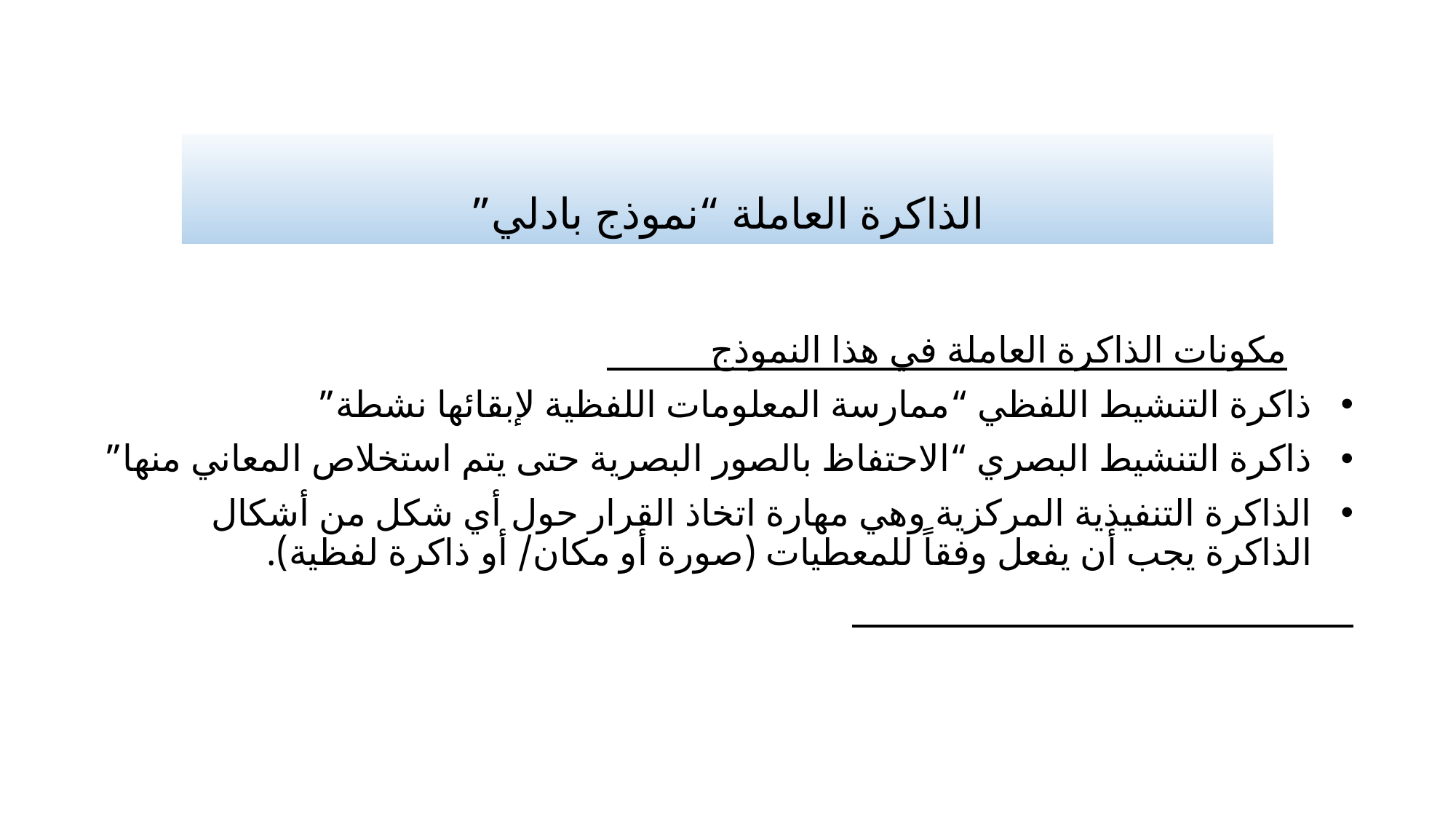

# الذاكرة العاملة “نموذج بادلي”

       مكونات الذاكرة العاملة في هذا النموذج
ذاكرة التنشيط اللفظي “ممارسة المعلومات اللفظية لإبقائها نشطة”
ذاكرة التنشيط البصري “الاحتفاظ بالصور البصرية حتى يتم استخلاص المعاني منها”
الذاكرة التنفيذية المركزية وهي مهارة اتخاذ القرار حول أي شكل من أشكال الذاكرة يجب أن يفعل وفقاً للمعطيات (صورة أو مكان/ أو ذاكرة لفظية).